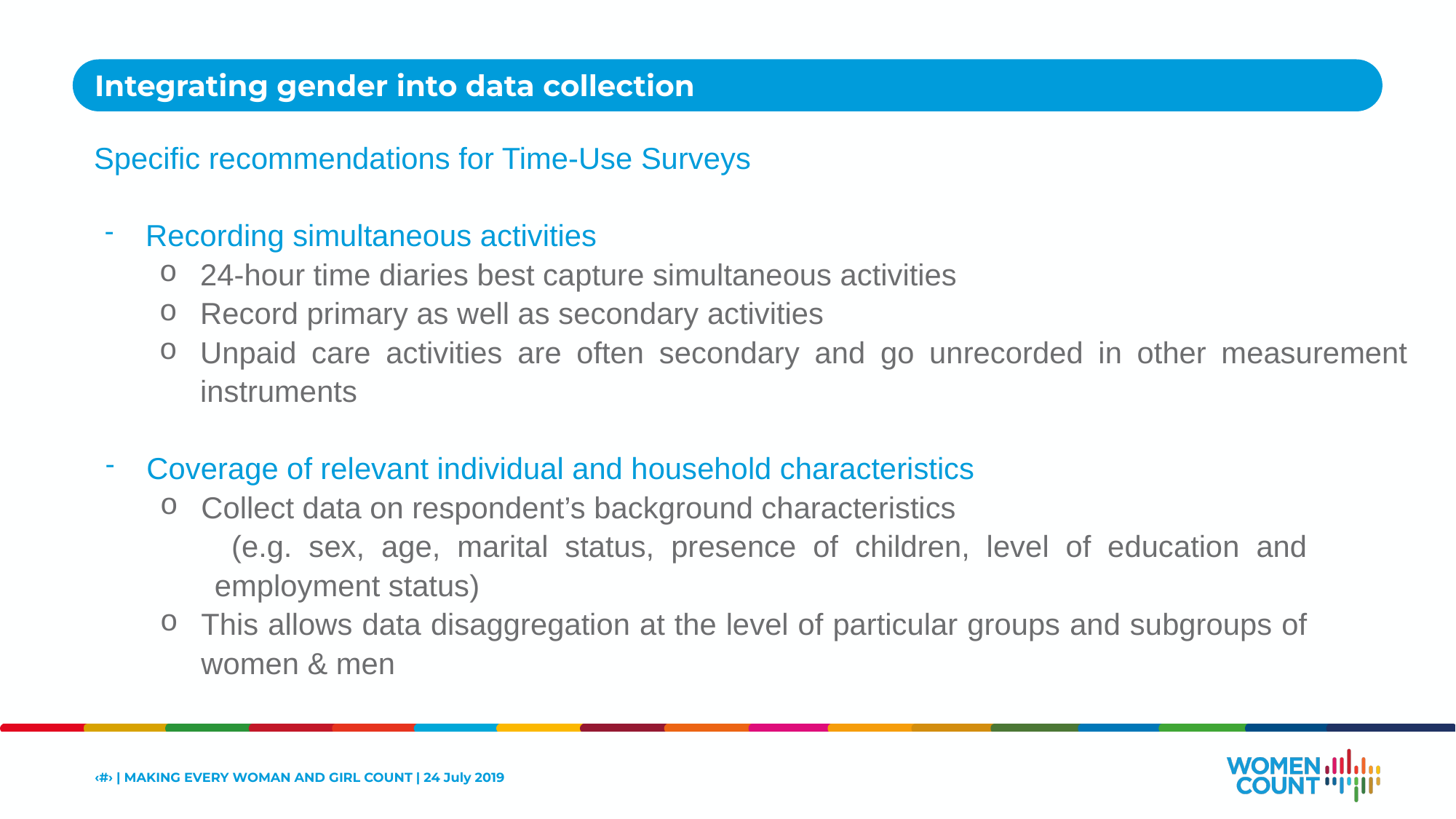

Integrating gender into data collection

Specific recommendations for Time-Use Surveys
Recording simultaneous activities
24-hour time diaries best capture simultaneous activities
Record primary as well as secondary activities
Unpaid care activities are often secondary and go unrecorded in other measurement instruments
Coverage of relevant individual and household characteristics
Collect data on respondent’s background characteristics
 (e.g. sex, age, marital status, presence of children, level of education and employment status)
This allows data disaggregation at the level of particular groups and subgroups of women & men
‹#› | MAKING EVERY WOMAN AND GIRL COUNT | 24 July 2019